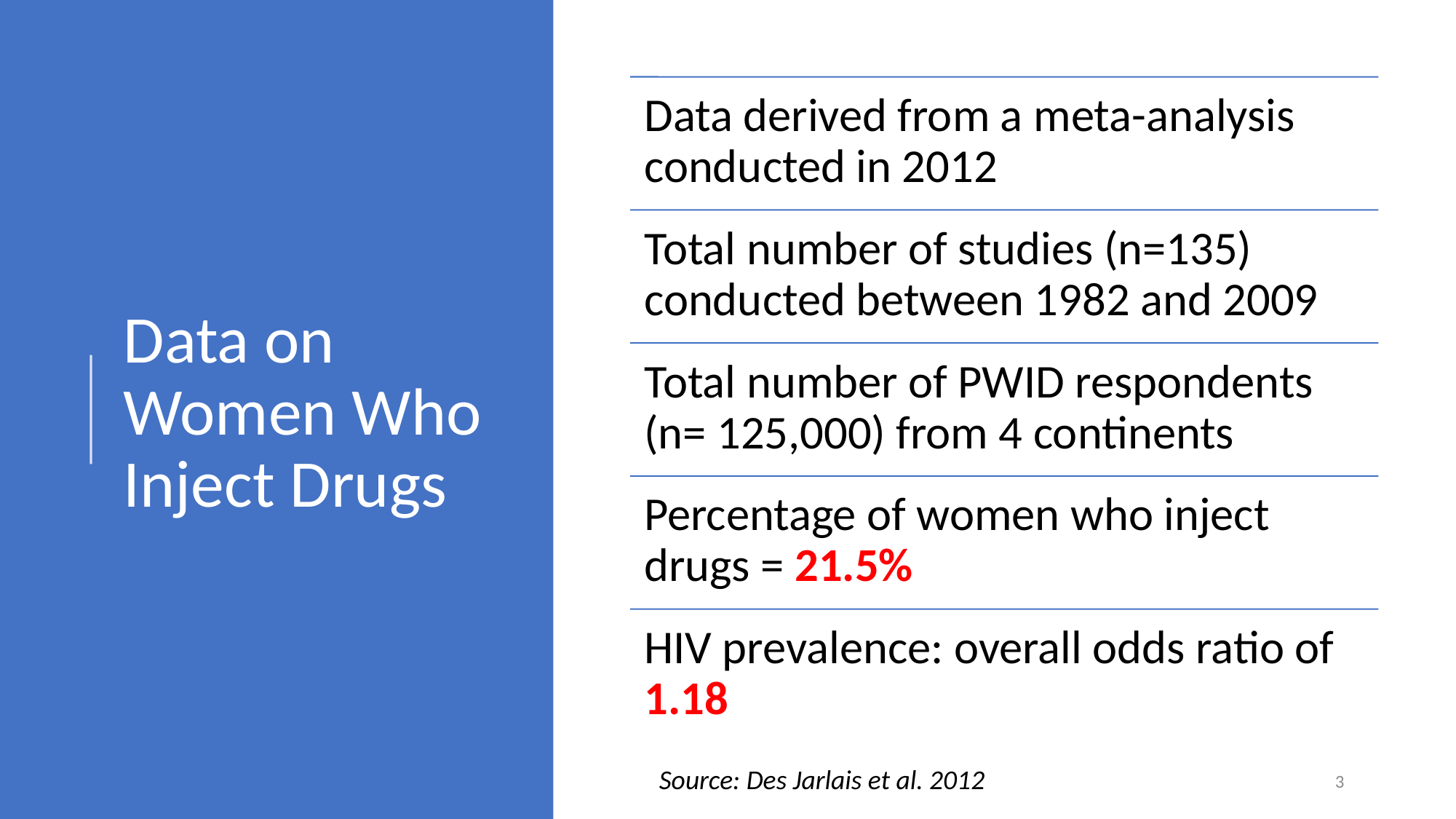

Data derived from a meta-analysis conducted in 2012
Total number of studies (n=135) conducted between 1982 and 2009
Total number of PWID respondents (n= 125,000) from 4 continents
Percentage of women who inject drugs = 21.5%
HIV prevalence: overall odds ratio of 1.18
# Data on Women Who Inject Drugs
Source: Des Jarlais et al. 2012
3